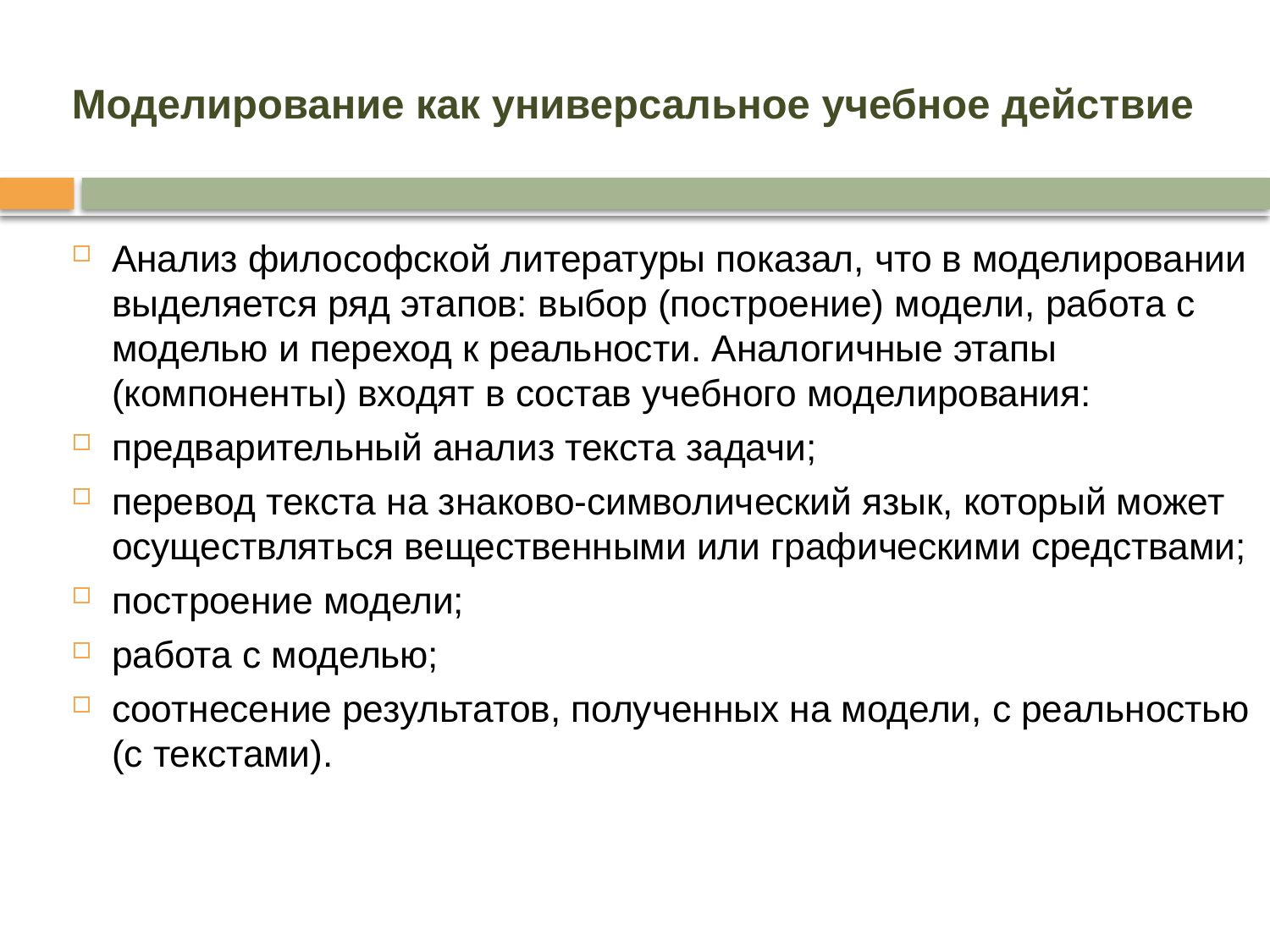

# Моделирование как универсальное учебное действие
Анализ философской литературы показал, что в моделировании выделяется ряд этапов: выбор (построение) модели, работа с моделью и переход к реальности. Аналогичные этапы (компоненты) входят в состав учебного моделирования:
предварительный анализ текста задачи;
перевод текста на знаково-символический язык, который может осуществляться вещественными или графическими средствами;
построение модели;
работа с моделью;
соотнесение результатов, полученных на модели, с реальностью (с текстами).